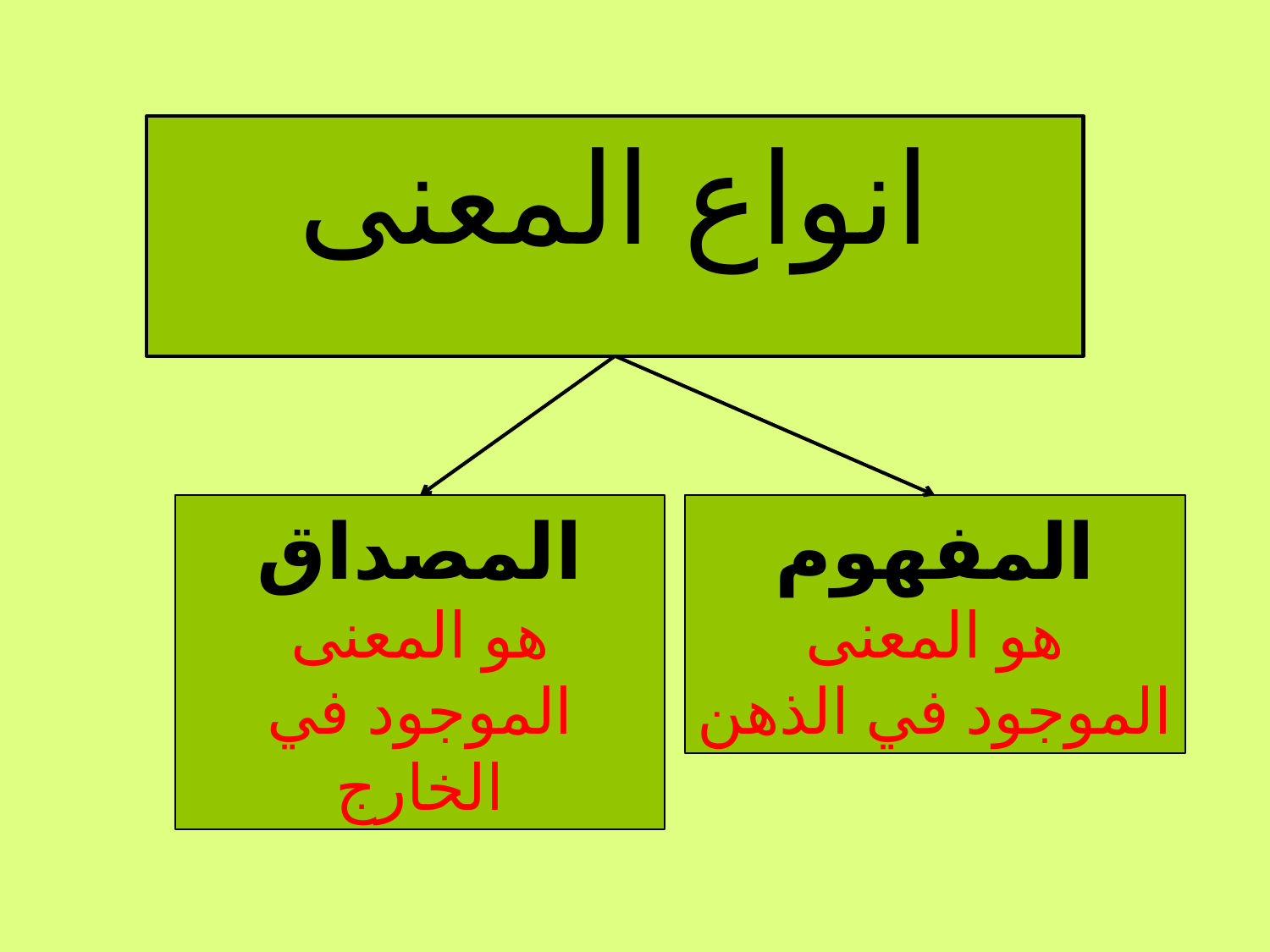

# انواع المعنى
المصداق
هو المعنى الموجود في الخارج
المفهوم
هو المعنى الموجود في الذهن